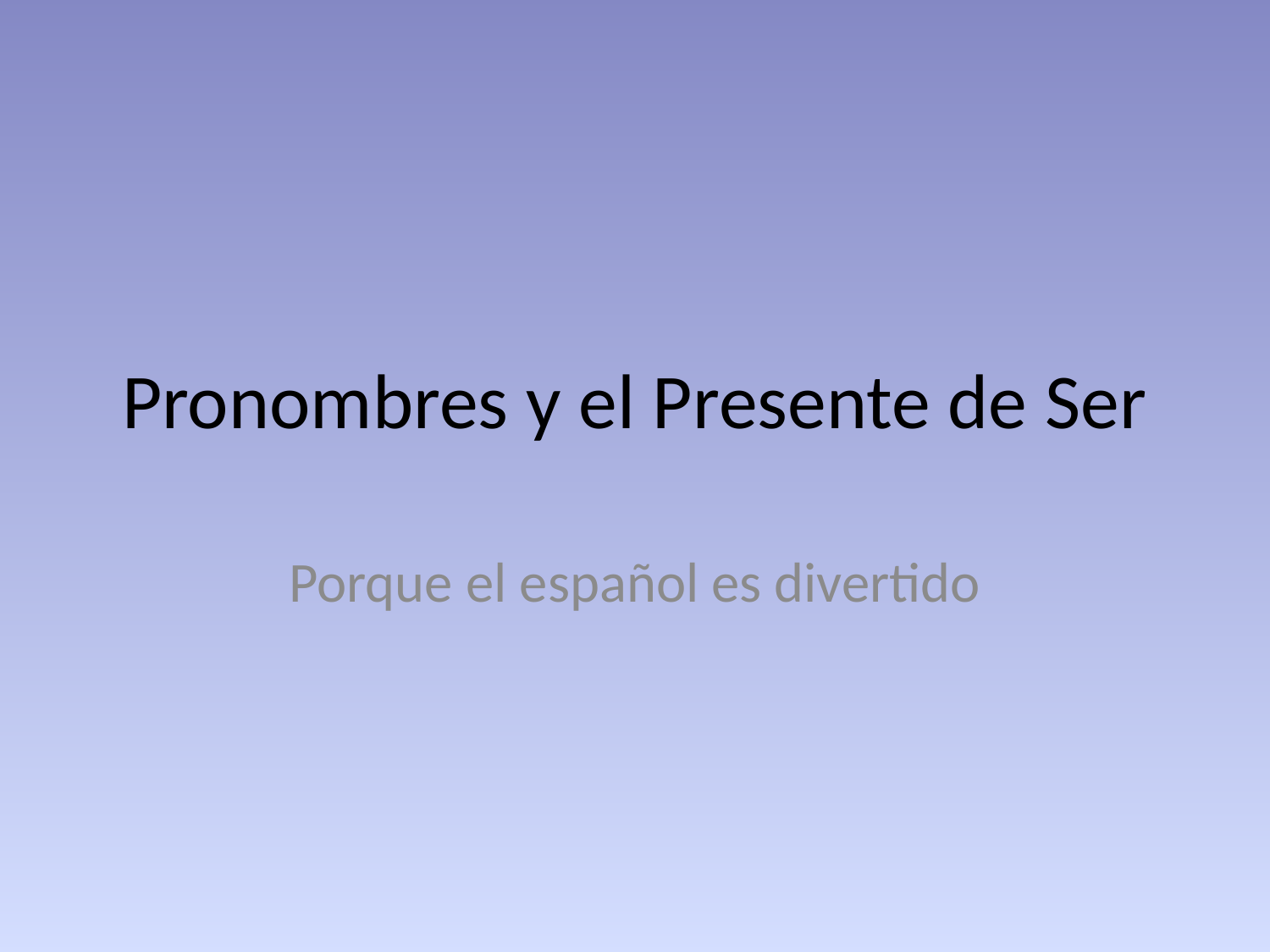

# Pronombres y el Presente de Ser
Porque el español es divertido